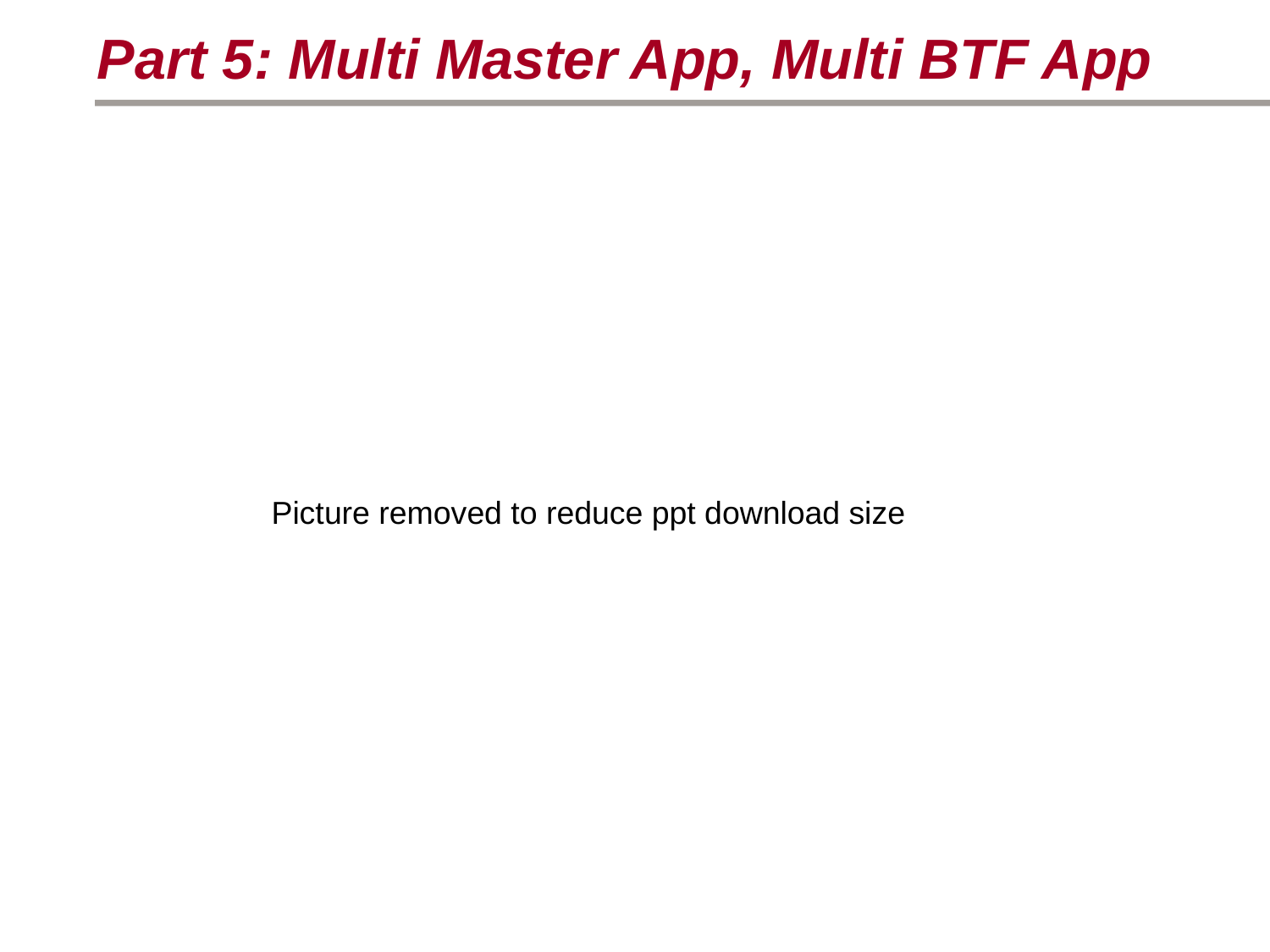

Part 5: Multi Master App, Multi BTF App

Picture removed to reduce ppt download size